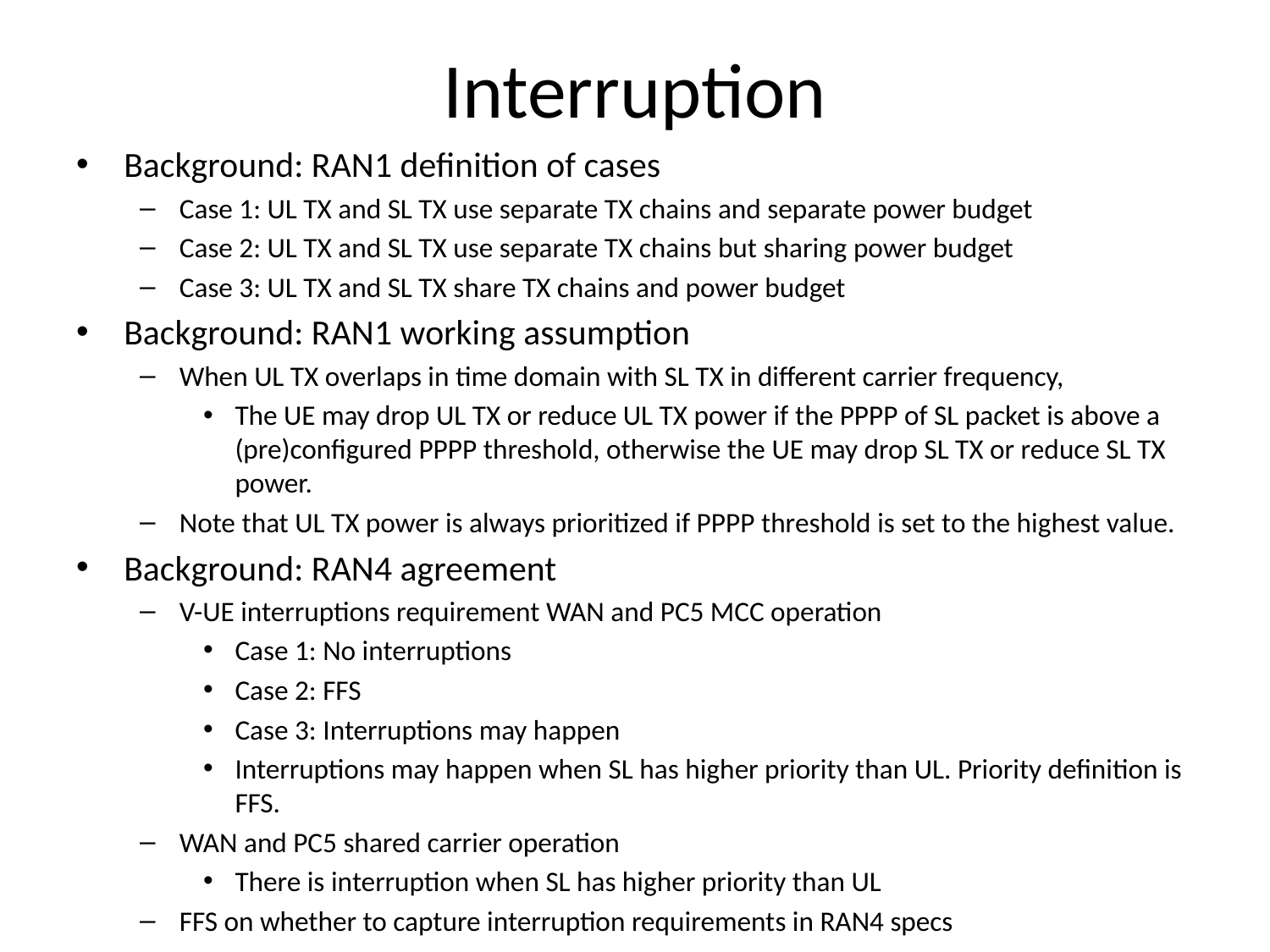

# Interruption
Background: RAN1 definition of cases
Case 1: UL TX and SL TX use separate TX chains and separate power budget
Case 2: UL TX and SL TX use separate TX chains but sharing power budget
Case 3: UL TX and SL TX share TX chains and power budget
Background: RAN1 working assumption
When UL TX overlaps in time domain with SL TX in different carrier frequency,
The UE may drop UL TX or reduce UL TX power if the PPPP of SL packet is above a (pre)configured PPPP threshold, otherwise the UE may drop SL TX or reduce SL TX power.
Note that UL TX power is always prioritized if PPPP threshold is set to the highest value.
Background: RAN4 agreement
V-UE interruptions requirement WAN and PC5 MCC operation
Case 1: No interruptions
Case 2: FFS
Case 3: Interruptions may happen
Interruptions may happen when SL has higher priority than UL. Priority definition is FFS.
WAN and PC5 shared carrier operation
There is interruption when SL has higher priority than UL
FFS on whether to capture interruption requirements in RAN4 specs